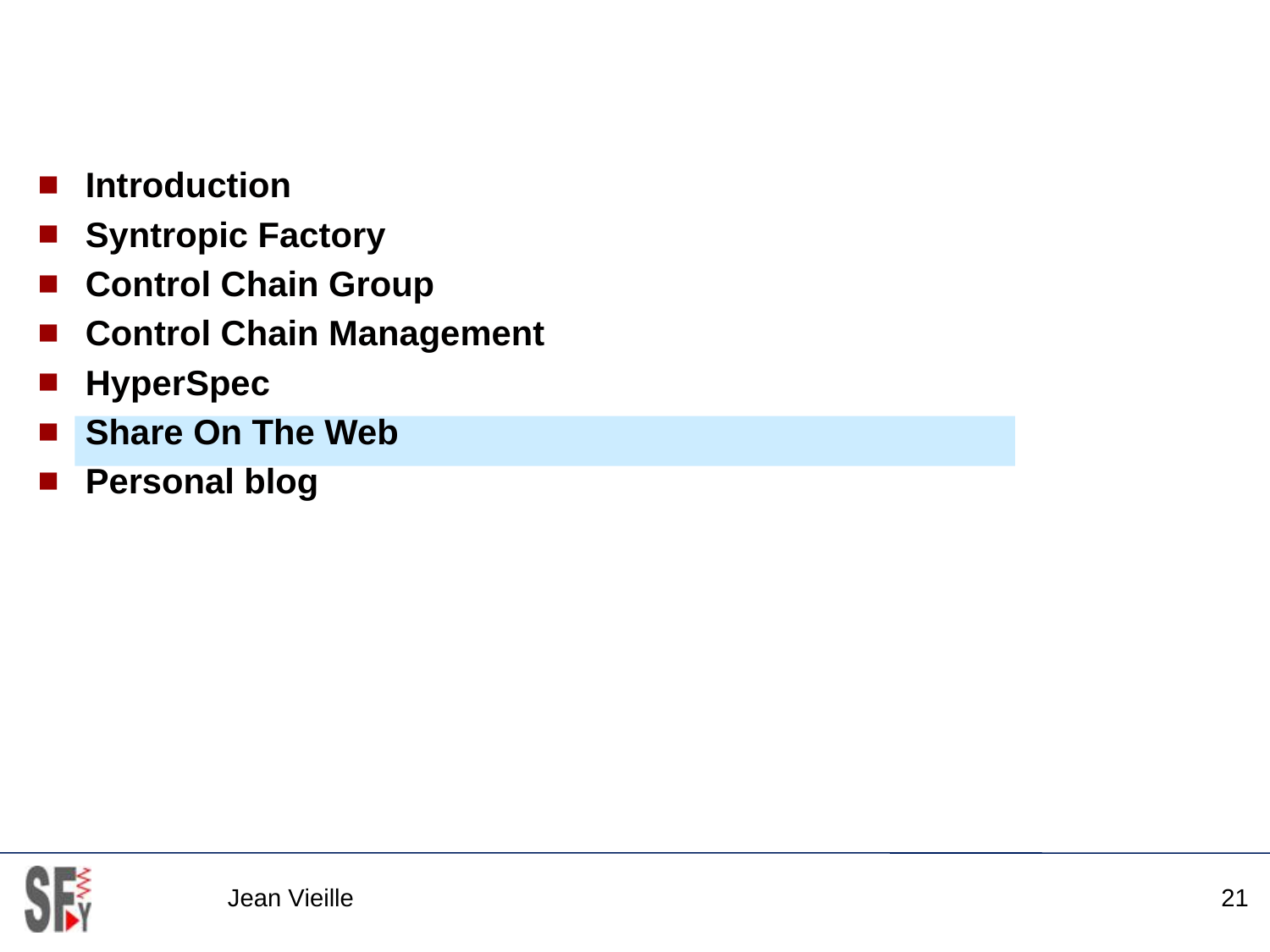

#
Introduction
Syntropic Factory
Control Chain Group
Control Chain Management
HyperSpec
Share On The Web
Personal blog

Jean Vieille
21